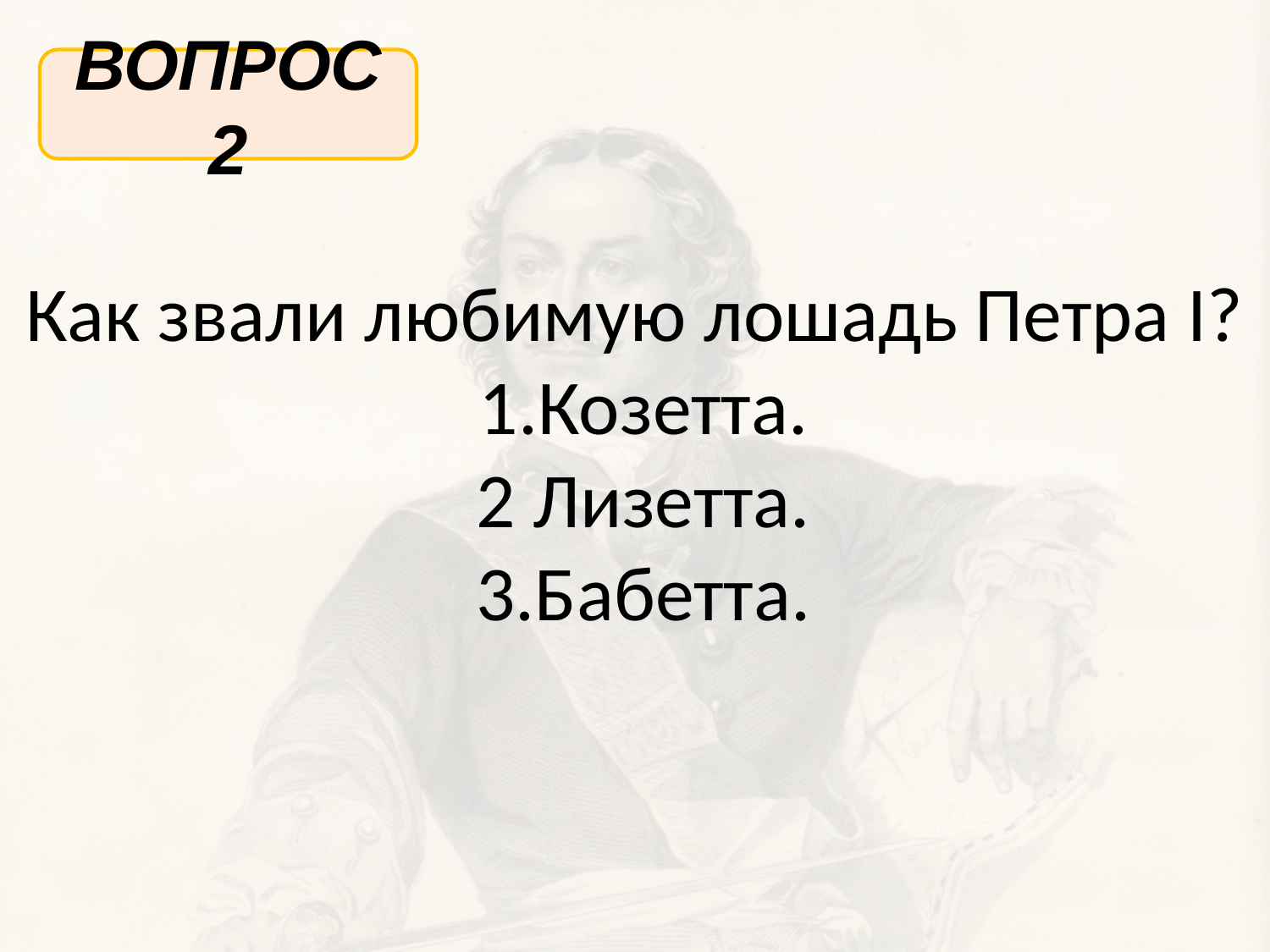

ВОПРОС 2
Как звали любимую лошадь Петра I?
 1.Козетта.
 2 Лизетта.
 3.Бабетта.